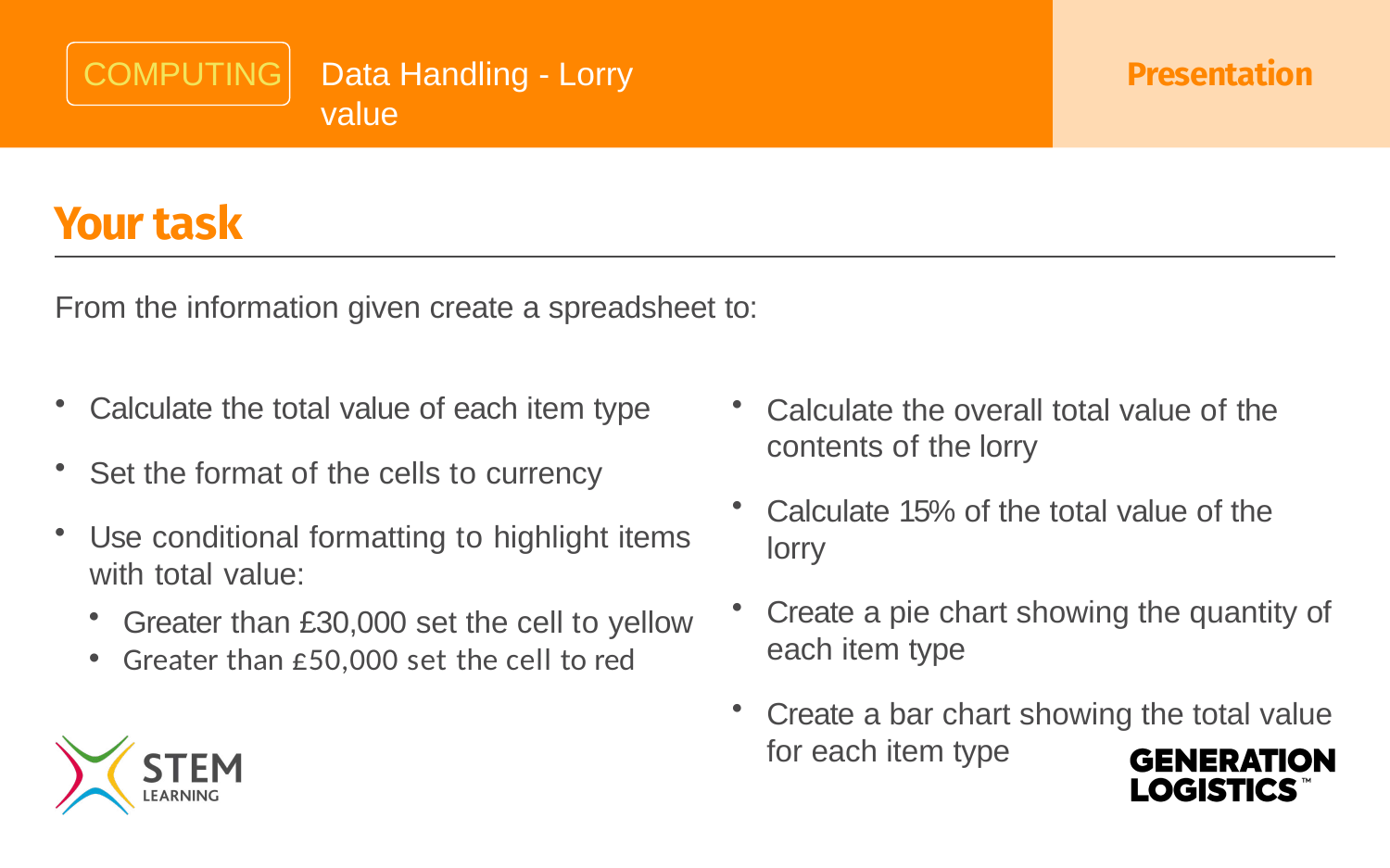

COMPUTING
# Data Handling - Lorry value
Presentation
Your task

From the information given create a spreadsheet to:
Calculate the total value of each item type
Set the format of the cells to currency
Use conditional formatting to highlight items with total value:
Calculate the overall total value of the contents of the lorry
Calculate 15% of the total value of the lorry
Create a pie chart showing the quantity of each item type
Create a bar chart showing the total value for each item type
Greater than £30,000 set the cell to yellow
Greater than £50,000 set the cell to red